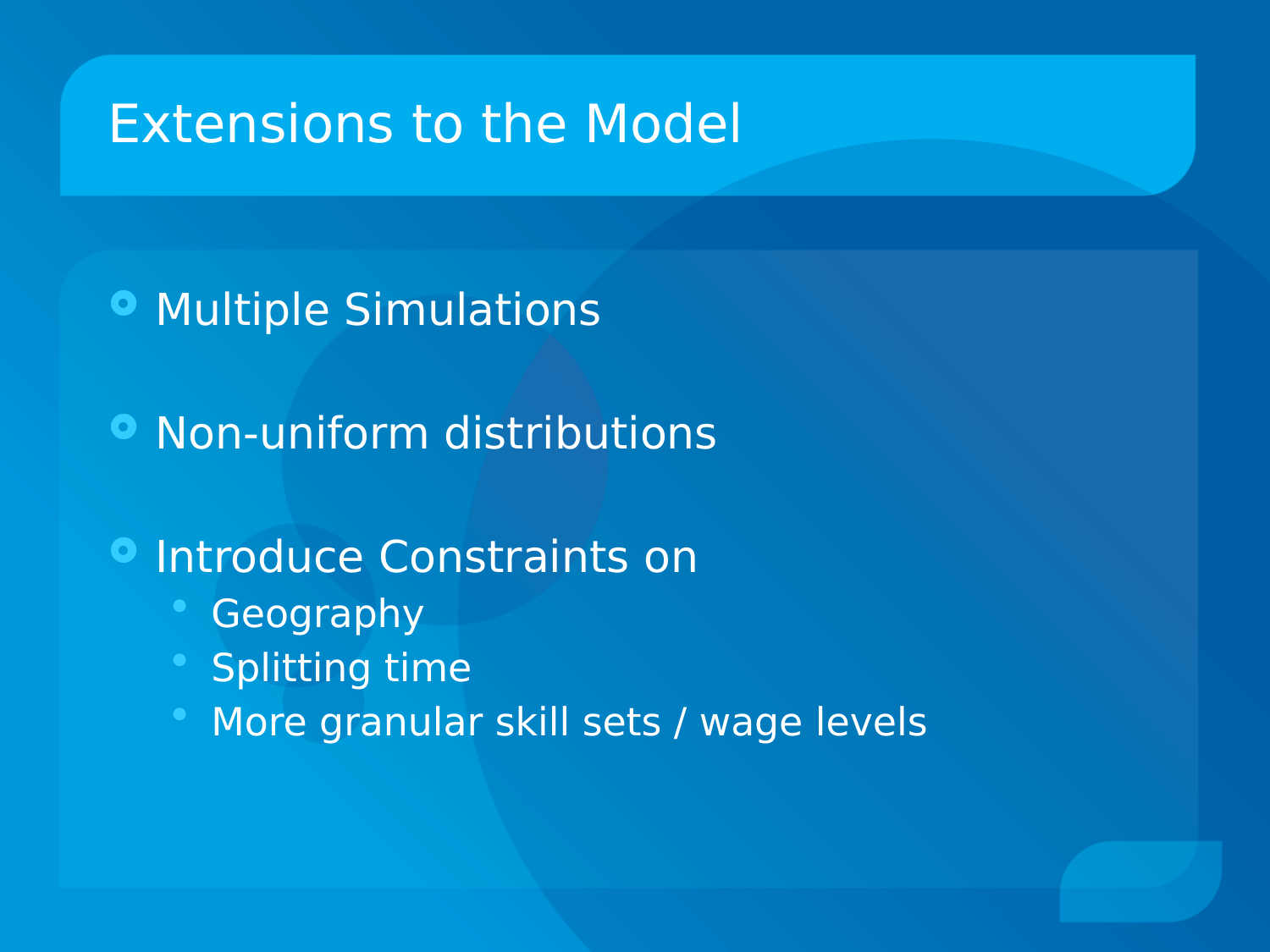

# Extensions to the Model
Multiple Simulations

Non-uniform distributions

Introduce Constraints on
Geography
Splitting time
More granular skill sets / wage levels